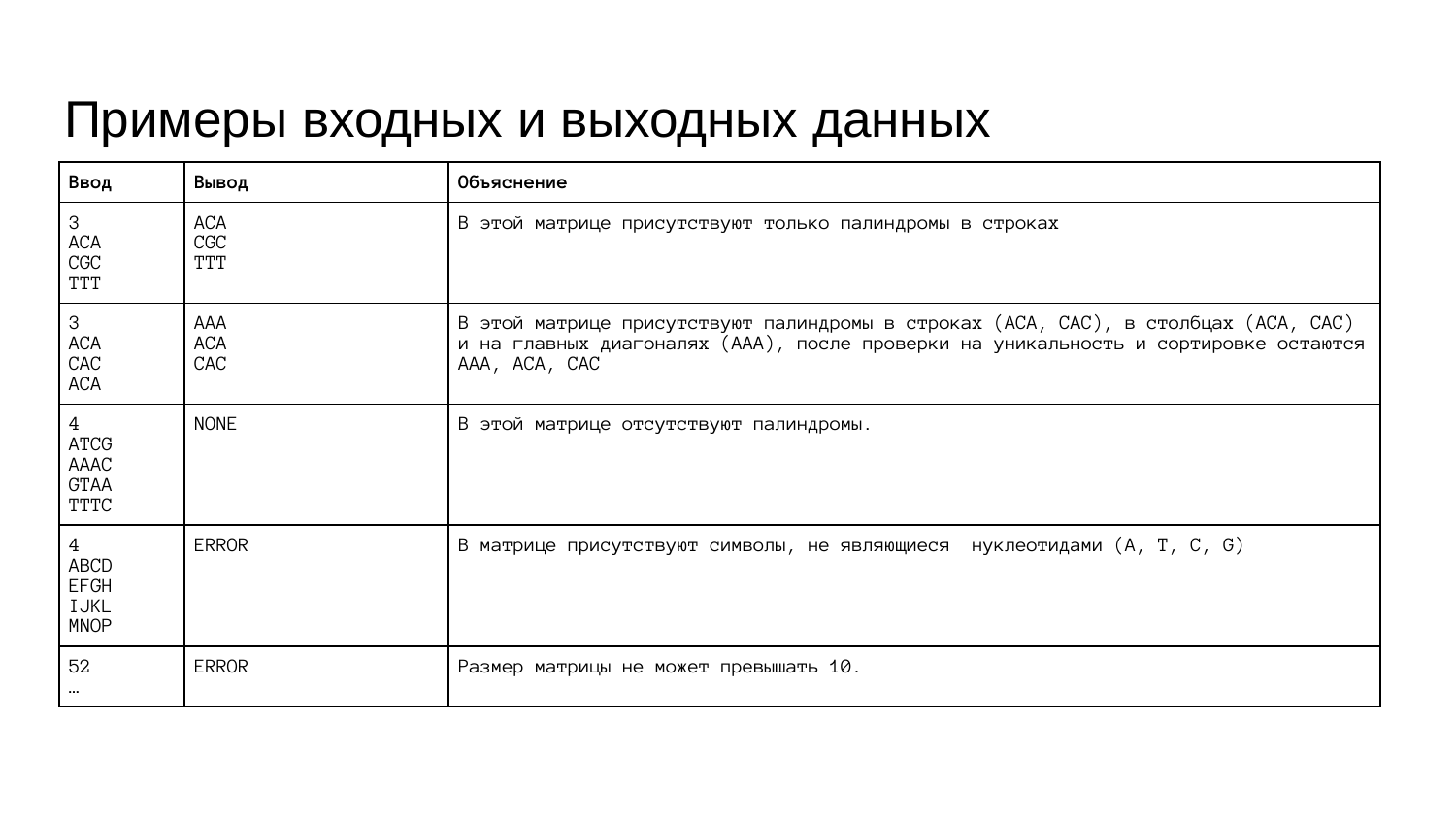

# Примеры входных и выходных данных
| Ввод | Вывод | Объяснение |
| --- | --- | --- |
| 3 ACA CGC TTT | ACA CGC TTT | В этой матрице присутствуют только палиндромы в строках |
| 3 ACA CAC ACA | AAA ACA CAC | В этой матрице присутствуют палиндромы в строках (ACA, CAC), в столбцах (ACA, CAC) и на главных диагоналях (AAA), после проверки на уникальность и сортировке остаются AAA, ACA, CAC |
| 4 ATCG AAAC GTAA TTTC | NONE | В этой матрице отсутствуют палиндромы. |
| 4 ABCD EFGH IJKL MNOP | ERROR | В матрице присутствуют символы, не являющиеся нуклеотидами (A, T, C, G) |
| 52 … | ERROR | Размер матрицы не может превышать 10. |